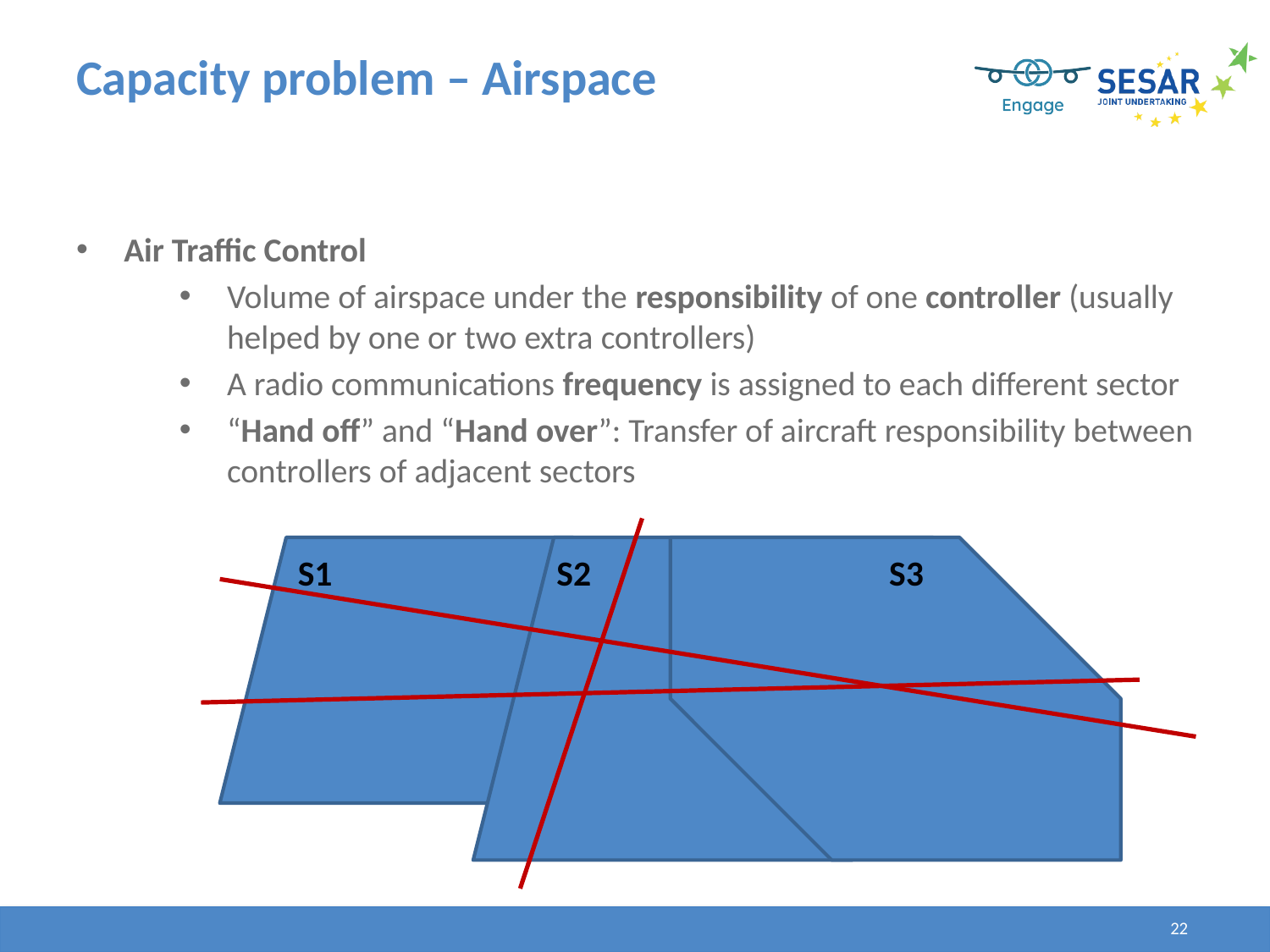

# Capacity problem – Airspace
Air Traffic Control
Volume of airspace under the responsibility of one controller (usually helped by one or two extra controllers)
A radio communications frequency is assigned to each different sector
“Hand off” and “Hand over”: Transfer of aircraft responsibility between controllers of adjacent sectors

S1
S2
S3
22